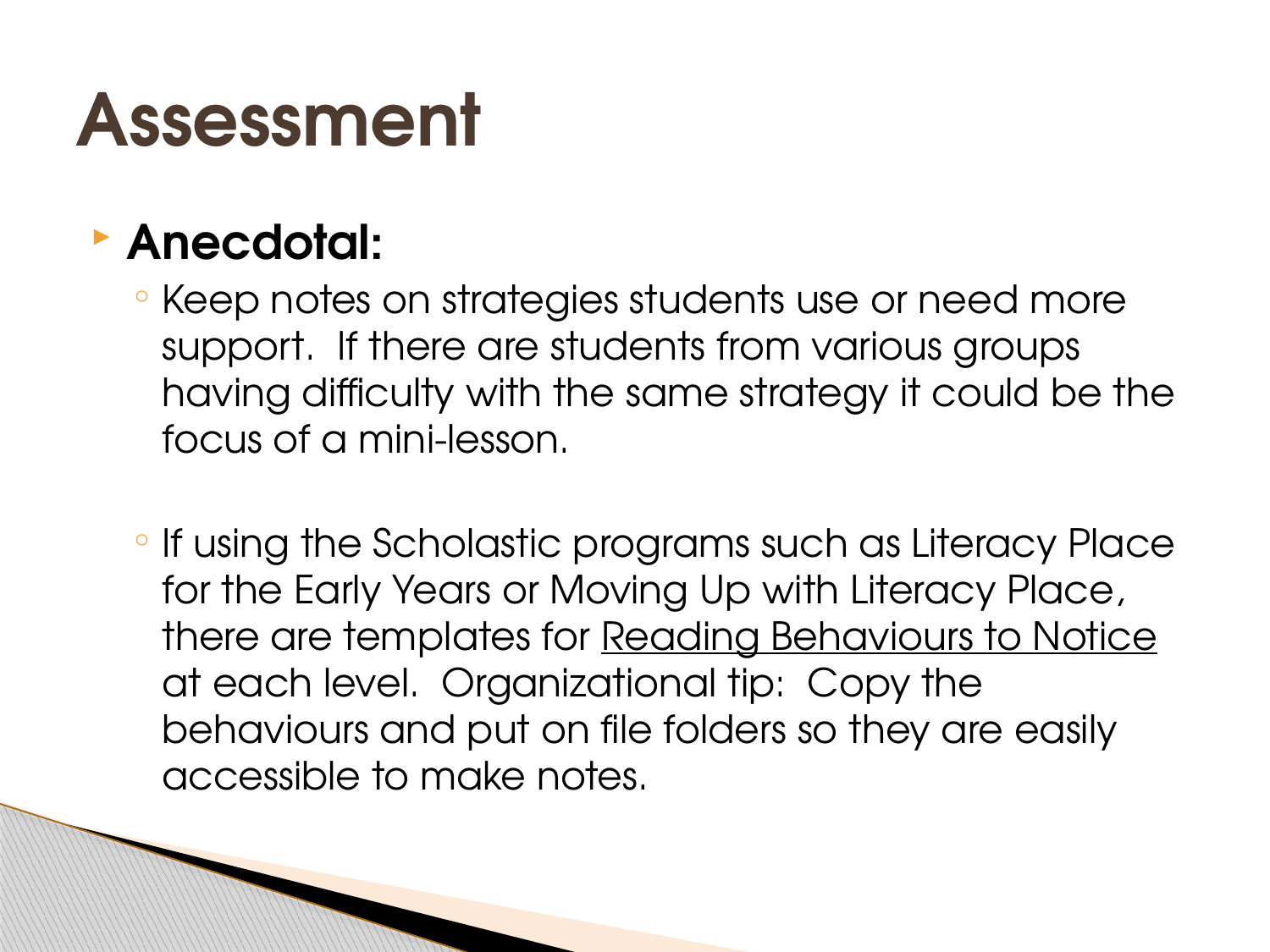

# Assessment
Anecdotal:
Keep notes on strategies students use or need more support.  If there are students from various groups having difficulty with the same strategy it could be the focus of a mini-lesson.

If using the Scholastic programs such as Literacy Place for the Early Years or Moving Up with Literacy Place, there are templates for Reading Behaviours to Notice at each level.  Organizational tip:  Copy the behaviours and put on file folders so they are easily accessible to make notes.